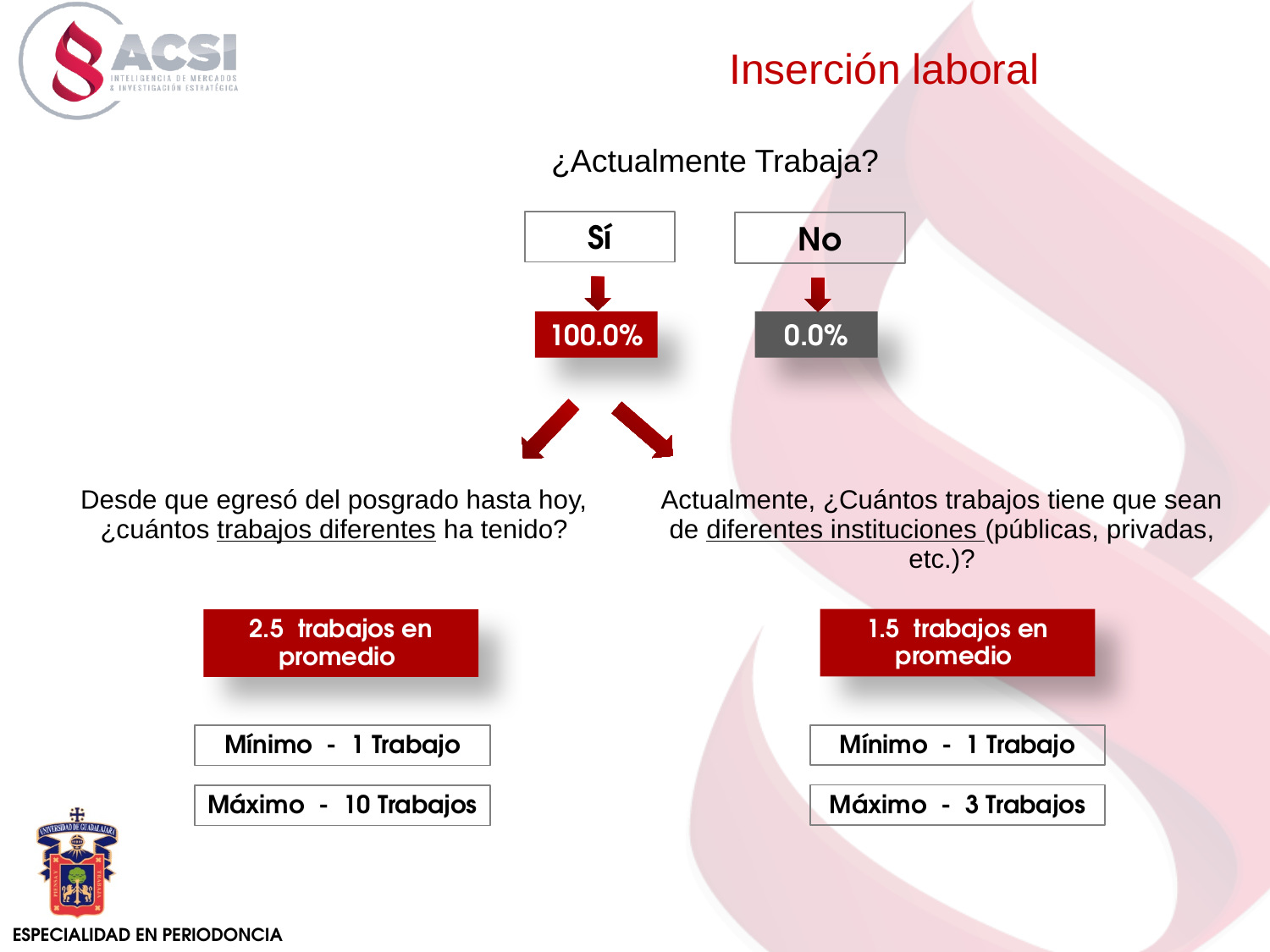

Inserción laboral
¿Actualmente Trabaja?
Sí
No

100.0%
0.0%

Desde que egresó del posgrado hasta hoy, ¿cuántos trabajos diferentes ha tenido?
Actualmente, ¿Cuántos trabajos tiene que sean de diferentes instituciones (públicas, privadas, etc.)?
1.5  trabajos en promedio
2.5  trabajos en promedio
Mínimo  -  1 Trabajo
Mínimo  -  1 Trabajo
Máximo  -  3 Trabajos
Máximo  -  10 Trabajos